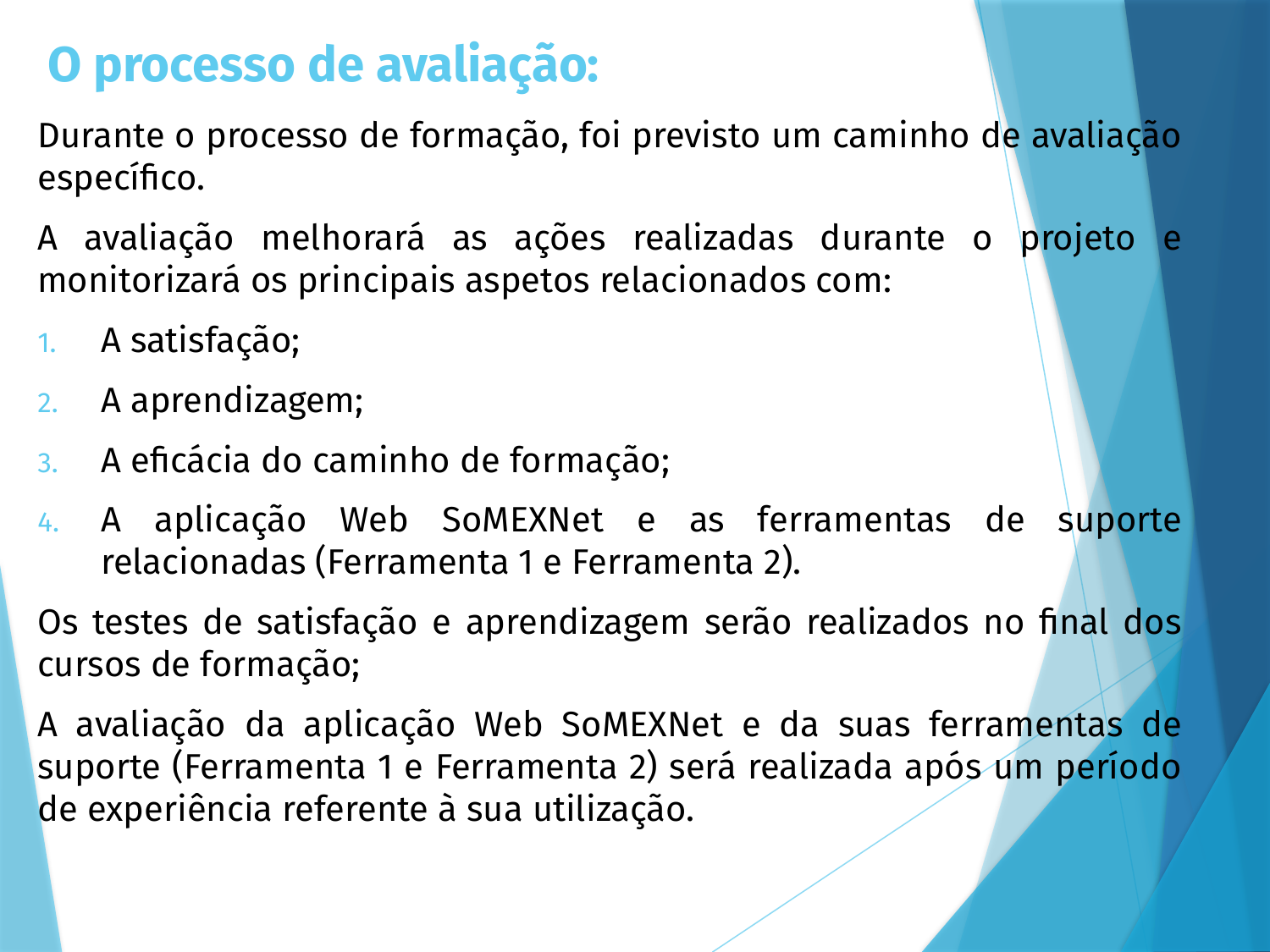

O processo de avaliação:
Durante o processo de formação, foi previsto um caminho de avaliação específico.
A avaliação melhorará as ações realizadas durante o projeto e monitorizará os principais aspetos relacionados com:
A satisfação;
A aprendizagem;
A eficácia do caminho de formação;
A aplicação Web SoMEXNet e as ferramentas de suporte relacionadas (Ferramenta 1 e Ferramenta 2).
Os testes de satisfação e aprendizagem serão realizados no final dos cursos de formação;
A avaliação da aplicação Web SoMEXNet e da suas ferramentas de suporte (Ferramenta 1 e Ferramenta 2) será realizada após um período de experiência referente à sua utilização.